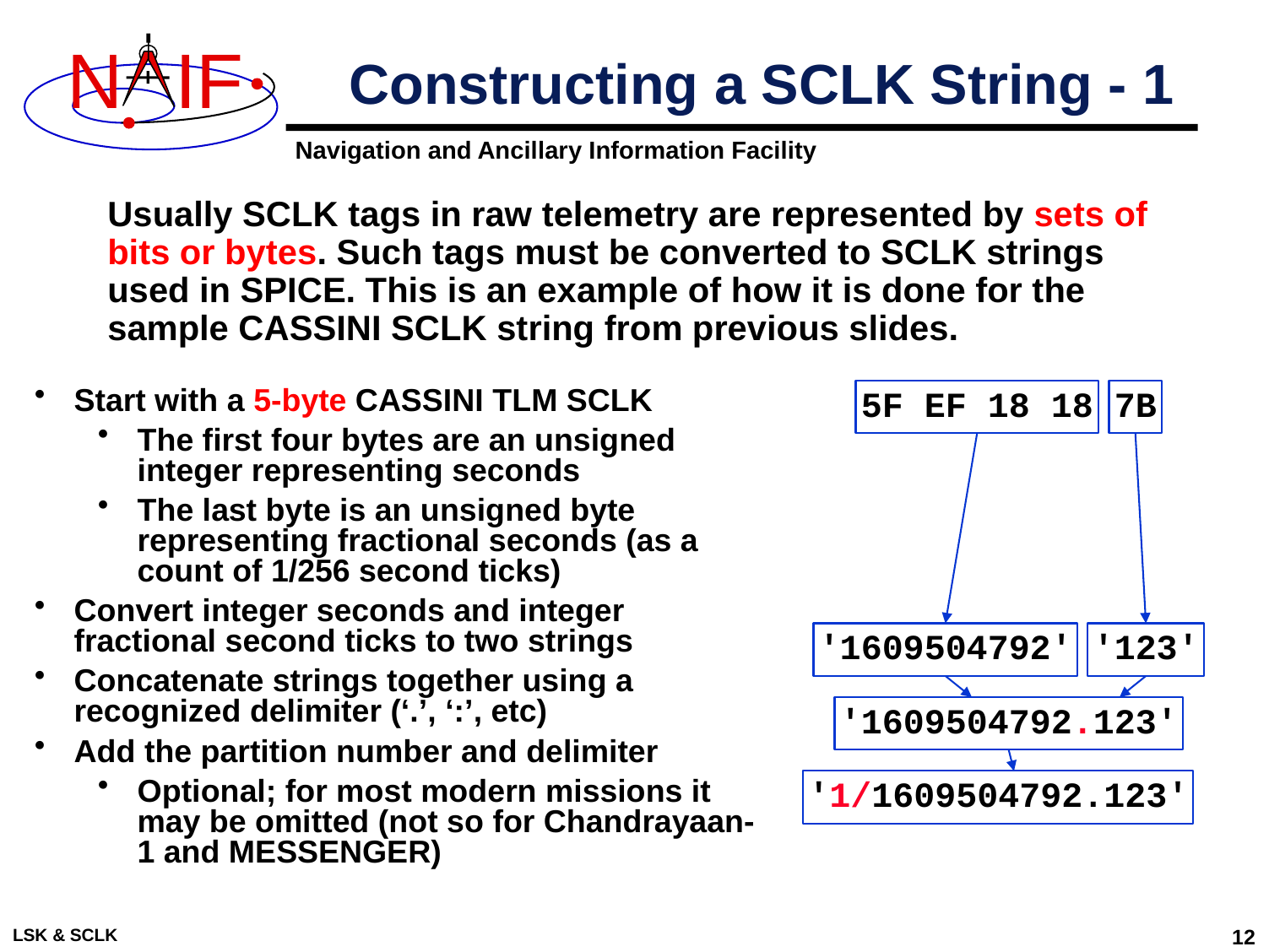

# Constructing a SCLK String - 1
Usually SCLK tags in raw telemetry are represented by sets of bits or bytes. Such tags must be converted to SCLK strings used in SPICE. This is an example of how it is done for the sample CASSINI SCLK string from previous slides.
Start with a 5-byte CASSINI TLM SCLK
The first four bytes are an unsigned integer representing seconds
The last byte is an unsigned byte representing fractional seconds (as a count of 1/256 second ticks)
Convert integer seconds and integer fractional second ticks to two strings
Concatenate strings together using a recognized delimiter (‘.’, ‘:’, etc)
Add the partition number and delimiter
Optional; for most modern missions it may be omitted (not so for Chandrayaan-1 and MESSENGER)
5F EF 18 18 7B

'1609504792' '123'

'1609504792.123'

'1/1609504792.123'

LSK & SCLK
12